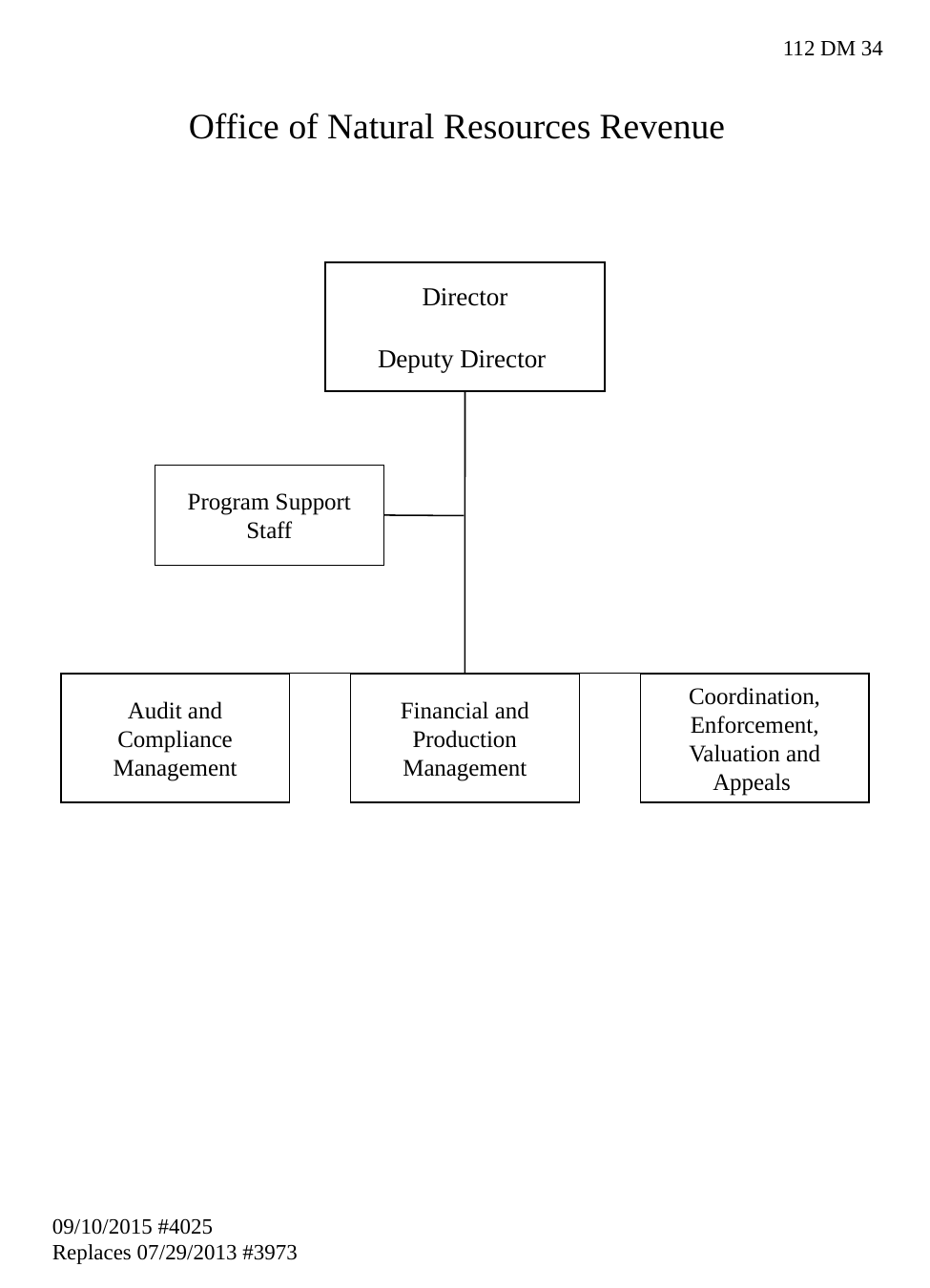

112 DM 34
# Office of Natural Resources Revenue
Director

Deputy Director
Program Support
Staff
Audit and Compliance Management
Financial and Production Management
Coordination, Enforcement, Valuation and Appeals
09/10/2015 #4025
Replaces 07/29/2013 #3973